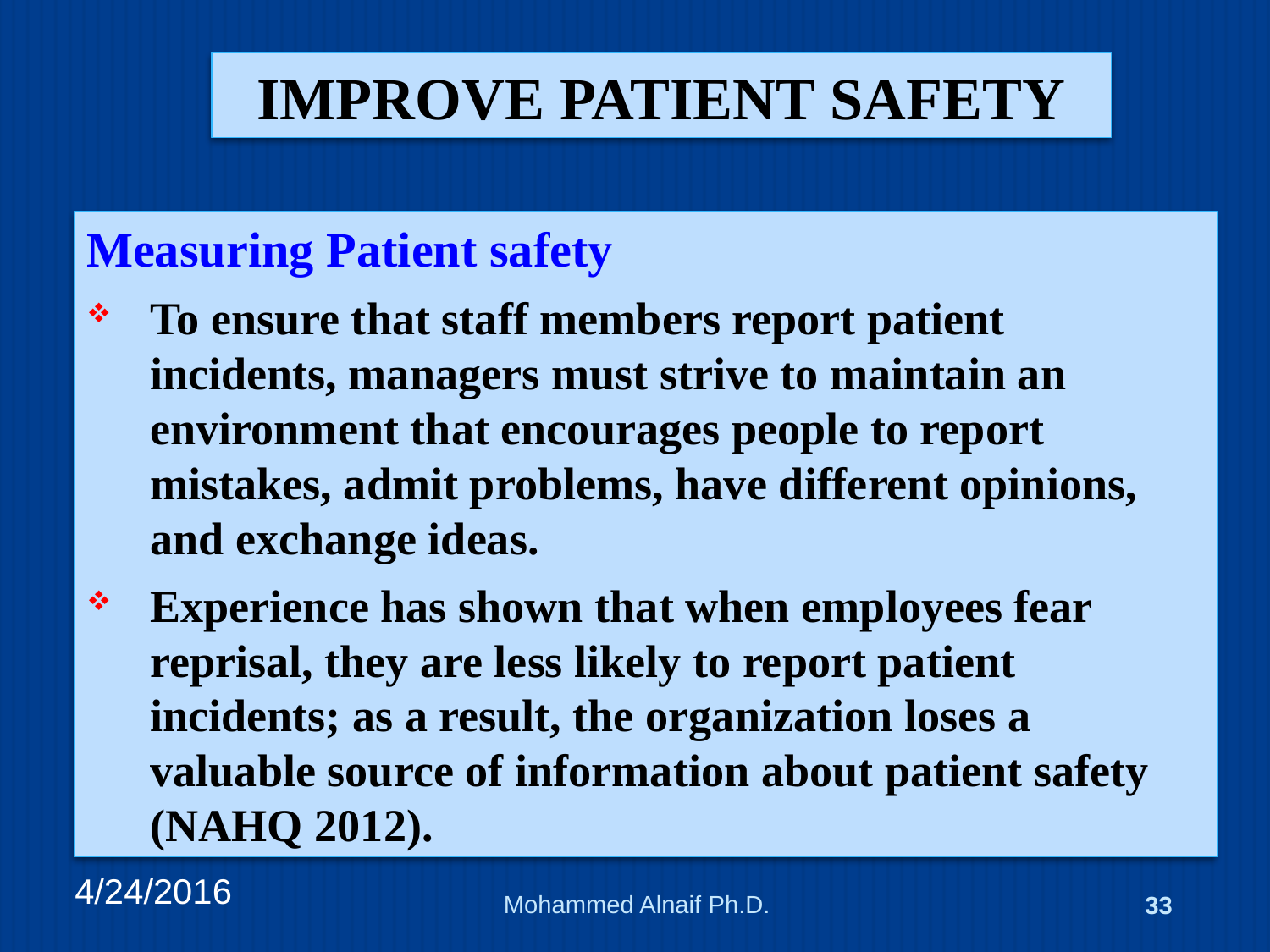

# improve patient safety
Measuring Patient safety
To ensure that staff members report patient incidents, managers must strive to maintain an environment that encourages people to report mistakes, admit problems, have different opinions, and exchange ideas.
Experience has shown that when employees fear reprisal, they are less likely to report patient incidents; as a result, the organization loses a valuable source of information about patient safety (NAHQ 2012).
4/24/2016
Mohammed Alnaif Ph.D.
33